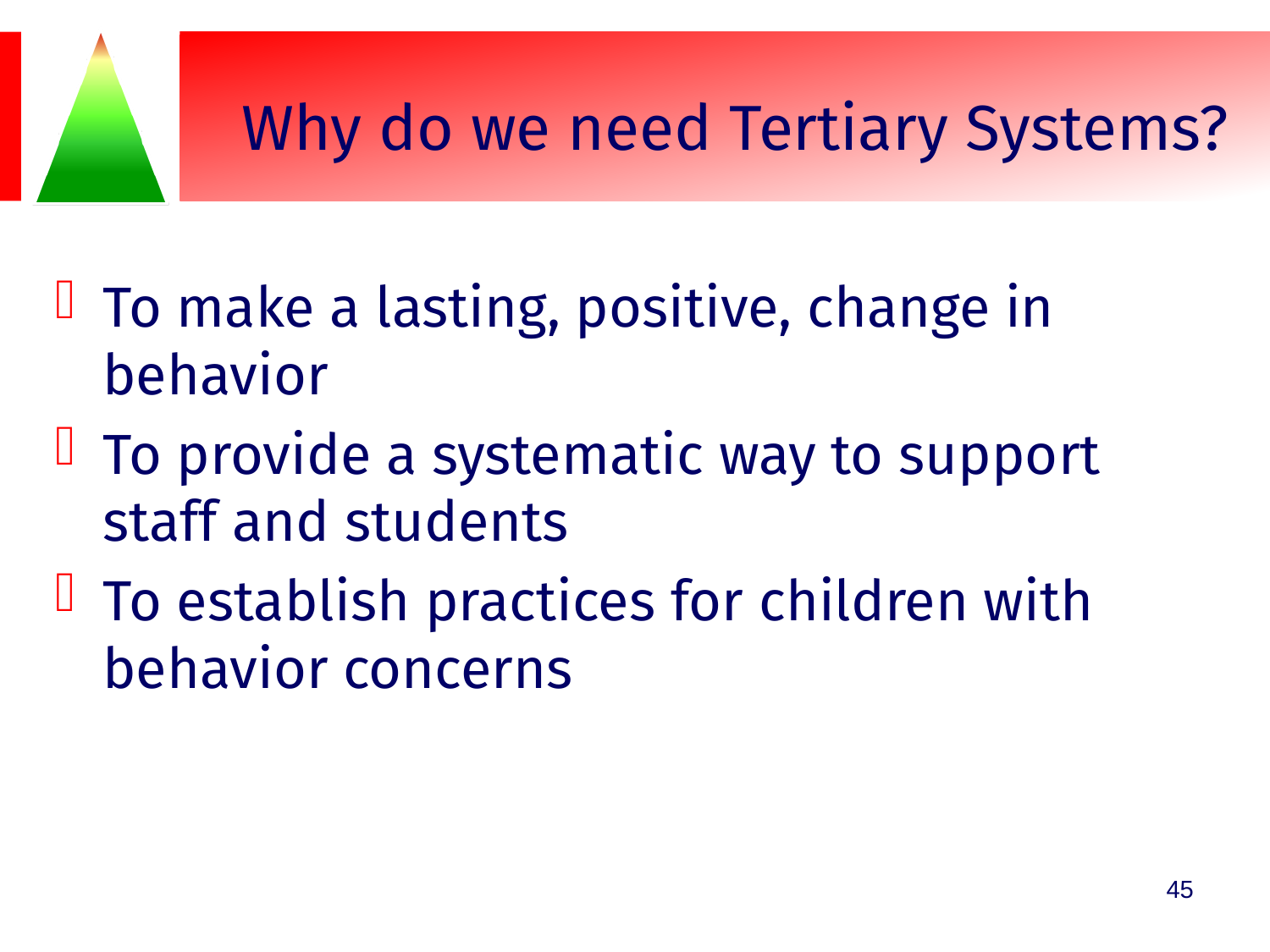

# Why do we need Tertiary Systems?
To make a lasting, positive, change in behavior
To provide a systematic way to support staff and students
To establish practices for children with behavior concerns
45